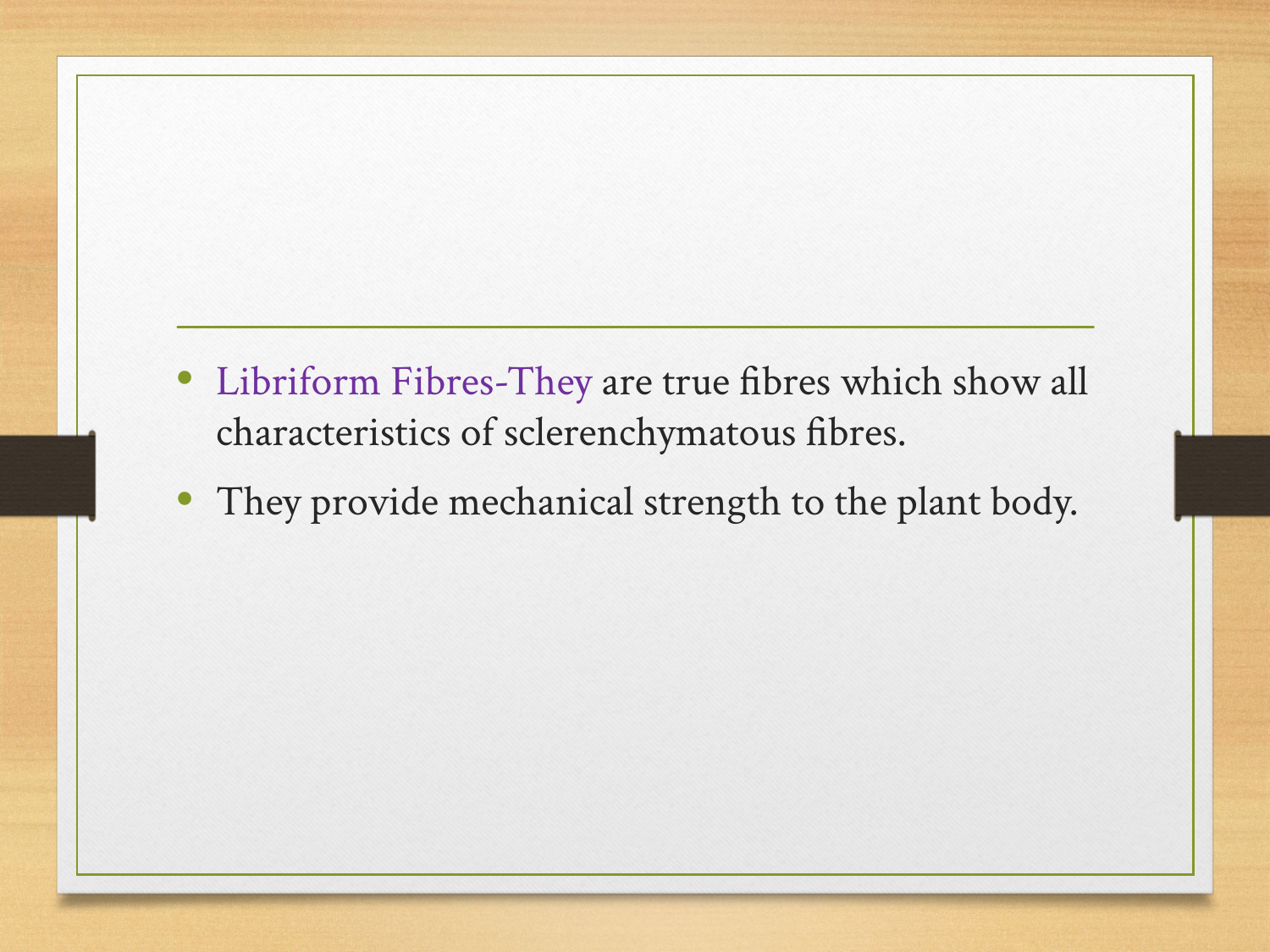

#
Libriform Fibres-They are true fibres which show all characteristics of sclerenchymatous fibres.
They provide mechanical strength to the plant body.